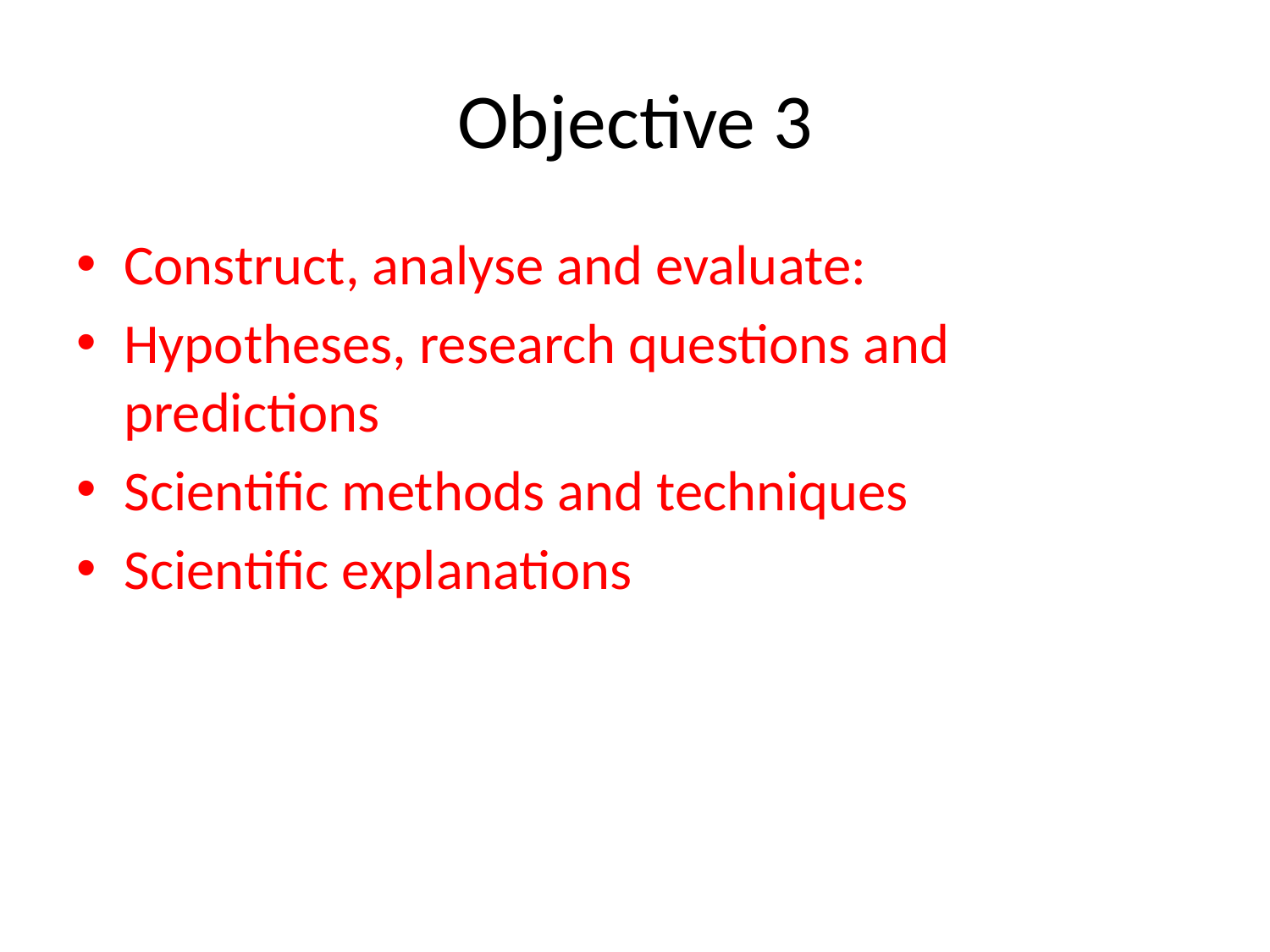

# Objective 3
Construct, analyse and evaluate:
Hypotheses, research questions and predictions
Scientific methods and techniques
Scientific explanations